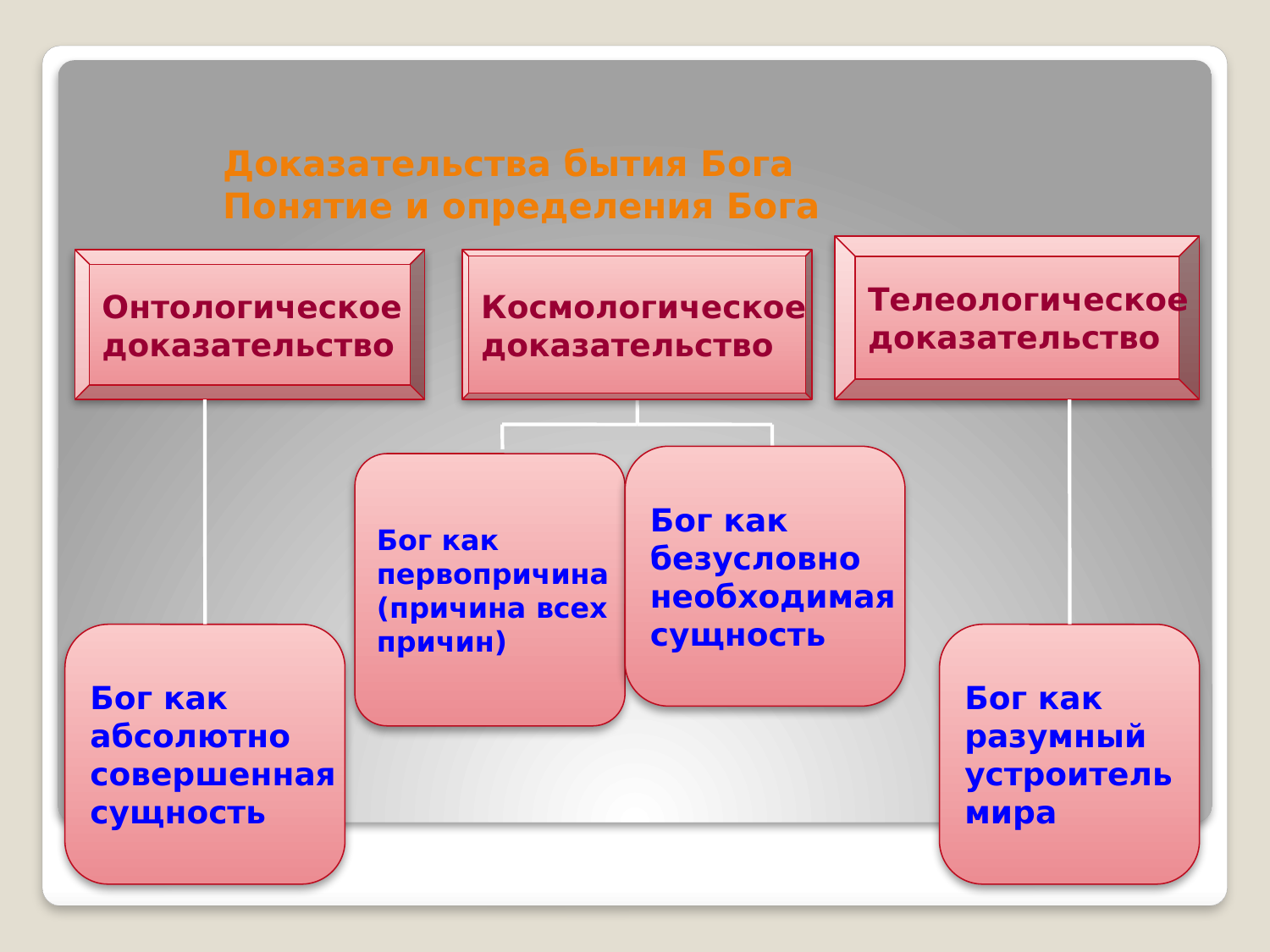

# Доказательства бытия Бога Понятие и определения Бога
Телеологическое
доказательство
Онтологическое
доказательство
Космологическое
доказательство

Бог как
безусловно
необходимая
сущность
Бог как
первопричина
(причина всех
причин)
Бог как
абсолютно
совершенная
сущность
Бог как
разумный
устроитель
мира